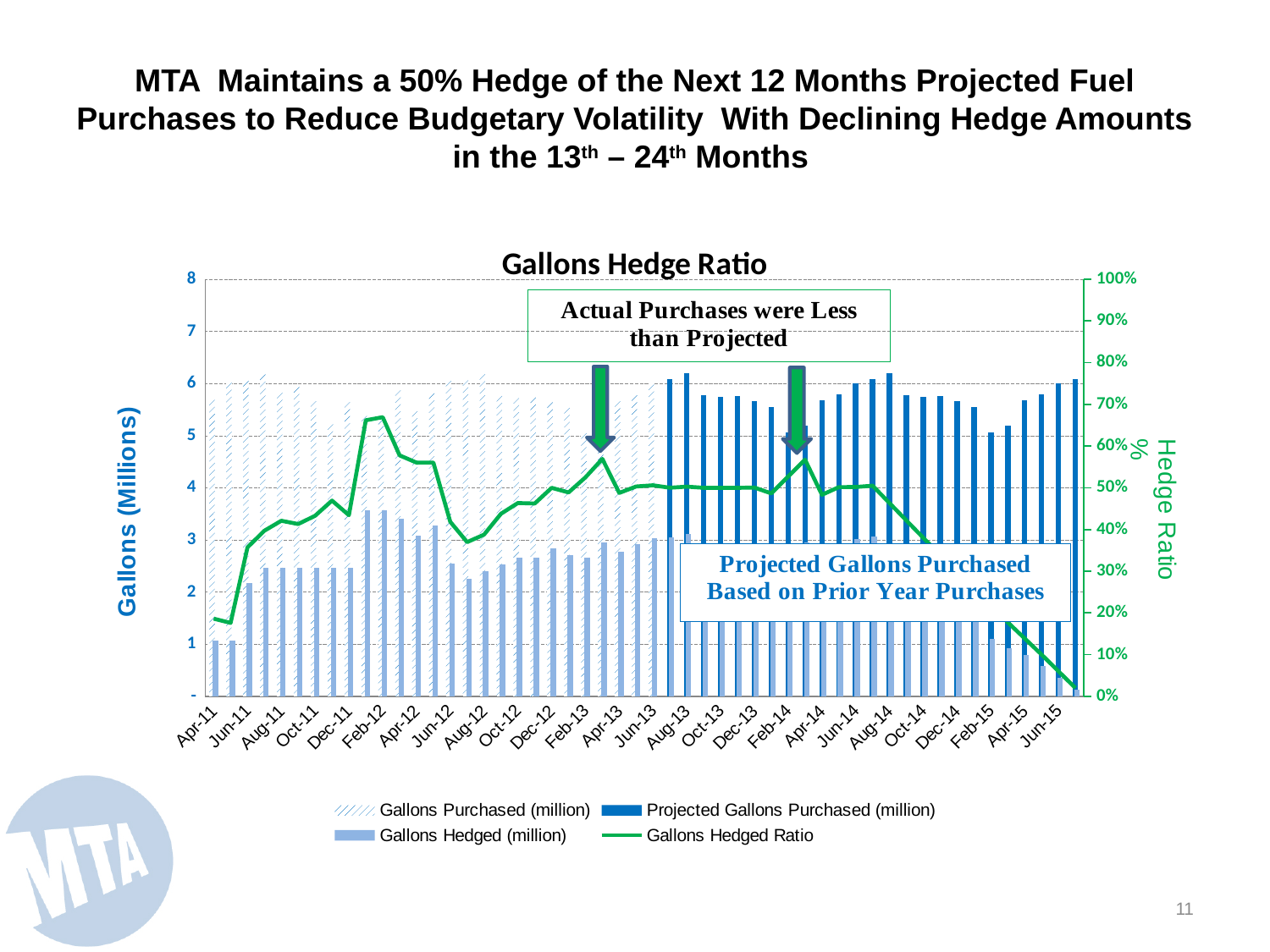

# MTA  Maintains a 50% Hedge of the Next 12 Months Projected Fuel Purchases to Reduce Budgetary Volatility  With Declining Hedge Amounts in the 13th – 24th Months

### Chart: Gallons Hedge Ratio

| Category | Gallons Purchased (million) | Projected Gallons Purchased (million) | Gallons Hedged (million) | Gallons Hedged Ratio |
|---|---|---|---|---|
| 40634 | 5.706617843525838 | 0.0 | 1.062214 | 0.18613722333011706 |
| 40664 | 6.036532117525837 | 0.0 | 1.062214 | 0.1759642754017789 |
| 40695 | 6.070579793114067 | 0.0 | 2.167946 | 0.35712338423738826 |
| 40725 | 6.194984432525838 | 0.0 | 2.46013861 | 0.39711780340938563 |
| 40756 | 5.843793689525838 | 0.0 | 2.46013861 | 0.4209831388143366 |
| 40787 | 5.9539500101140685 | 0.0 | 2.46013861 | 0.4131943677425783 |
| 40817 | 5.682701031341769 | 0.0 | 2.46013861 | 0.4329171280402772 |
| 40848 | 5.241246423284911 | 0.0 | 2.46013861 | 0.46938045100694326 |
| 40878 | 5.664394229343596 | 0.0 | 2.46013861 | 0.4343162764441074 |
| 40909 | 5.40186157087842 | 0.0 | 3.57548061 | 0.6618978593001181 |
| 40940 | 5.341921167674487 | 0.0 | 3.57548061 | 0.6693248548174521 |
| 40969 | 5.891483253885929 | 0.0 | 3.40406561 | 0.5777943284069817 |
| 41000 | 5.49104660014417 | 0.0 | 3.07680061 | 0.5603304495575064 |
| 41030 | 5.834629508301249 | 0.0 | 3.27012902 | 0.5604690092742662 |
| 41061 | 6.071446974767737 | 0.0 | 2.54139502 | 0.41858144039827033 |
| 41091 | 6.083767227 | 0.0 | 2.24920241 | 0.36970553377156684 |
| 41122 | 6.199386466999999 | 0.0 | 2.40375241 | 0.38774037121180177 |
| 41153 | 5.783007893021735 | 0.0 | 2.53144441 | 0.43773836329268273 |
| 41183 | 5.740628019236667 | 0.0 | 2.66047431 | 0.4634465603910988 |
| 41214 | 5.753479004346993 | 0.0 | 2.66047431 | 0.4624114049933789 |
| 41244 | 5.660231460974259 | 0.0 | 2.82948831 | 0.49988915285683005 |
| 41275 | 5.552088921366643 | 0.0 | 2.71449931 | 0.4889149558742708 |
| 41306 | 5.0674529593667685 | 0.0 | 2.66047431 | 0.5250121375241052 |
| 41334 | 5.191241840179788 | 0.0 | 2.95505931 | 0.5692393845203054 |
| 41365 | 5.681473152072818 | 0.0 | 2.77029531 | 0.4876015842808816 |
| 41395 | 5.797707163374191 | 0.0 | 2.91719831 | 0.5031641350271696 |
| 41426 | 6.00219819605154 | 0.0 | 3.03690331 | 0.5059651832220041 |
| 41456 | 0.0 | 6.083767227 | 3.04261131 | 0.5001196128110836 |
| 41487 | 0.0 | 6.199386466999999 | 3.11692131 | 0.5027789970171577 |
| 41518 | 0.0 | 5.783007893021735 | 2.89130431 | 0.4999654787760002 |
| 41548 | 0.0 | 5.740628019236667 | 2.86874931 | 0.4997274340693927 |
| 41579 | 0.0 | 5.753479004346993 | 2.8761248999999998 | 0.49989317729793875 |
| 41609 | 0.0 | 5.660231460974259 | 2.8338019 | 0.5006512400664682 |
| 41640 | 0.0 | 5.552088921366643 | 2.7014079 | 0.4865570307427732 |
| 41671 | 0.0 | 5.0674529593667685 | 2.6709929 | 0.5270878528951887 |
| 41699 | 0.0 | 5.191241840179788 | 2.9458368999999998 | 0.5674628519903393 |
| 41730 | 0.0 | 5.681473152072818 | 2.745507 | 0.4832385767762247 |
| 41760 | 0.0 | 5.797707163374191 | 2.907552 | 0.5015003203969761 |
| 41791 | 0.0 | 6.00219819605154 | 3.012654 | 0.5019251117002153 |
| 41821 | 0.0 | 6.083767227 | 3.072267 | 0.5049941730783448 |
| 41852 | 0.0 | 6.199386466999999 | 2.872191 | 0.4633024598948592 |
| 41883 | 0.0 | 5.783007893021735 | 2.438435 | 0.4216551395239182 |
| 41913 | 0.0 | 5.740628019236667 | 2.181372 | 0.3799883902406304 |
| 41944 | 0.0 | 5.753479004346993 | 1.946527 | 0.33832173516742087 |
| 41974 | 0.0 | 5.660231460974259 | 1.679136 | 0.29665500635039066 |
| 42005 | 0.0 | 5.552088921366643 | 1.452461 | 0.26160622075240064 |
| 42036 | 0.0 | 5.0674529593667685 | 1.103867 | 0.21783468121980154 |
| 42064 | 0.0 | 5.191241840179788 | 0.92034 | 0.17728705930759064 |
| 42095 | 0.0 | 5.681473152072818 | 0.787788 | 0.1386591081069502 |
| 42125 | 0.0 | 5.797707163374191 | 0.57977 | 0.09999987644470497 |
| 42156 | 0.0 | 6.00219819605154 | 0.360131 | 0.05999985142724993 |
| 42186 | 0.0 | 6.083767227 | 0.121675 | 0.019999943367326998 |
11